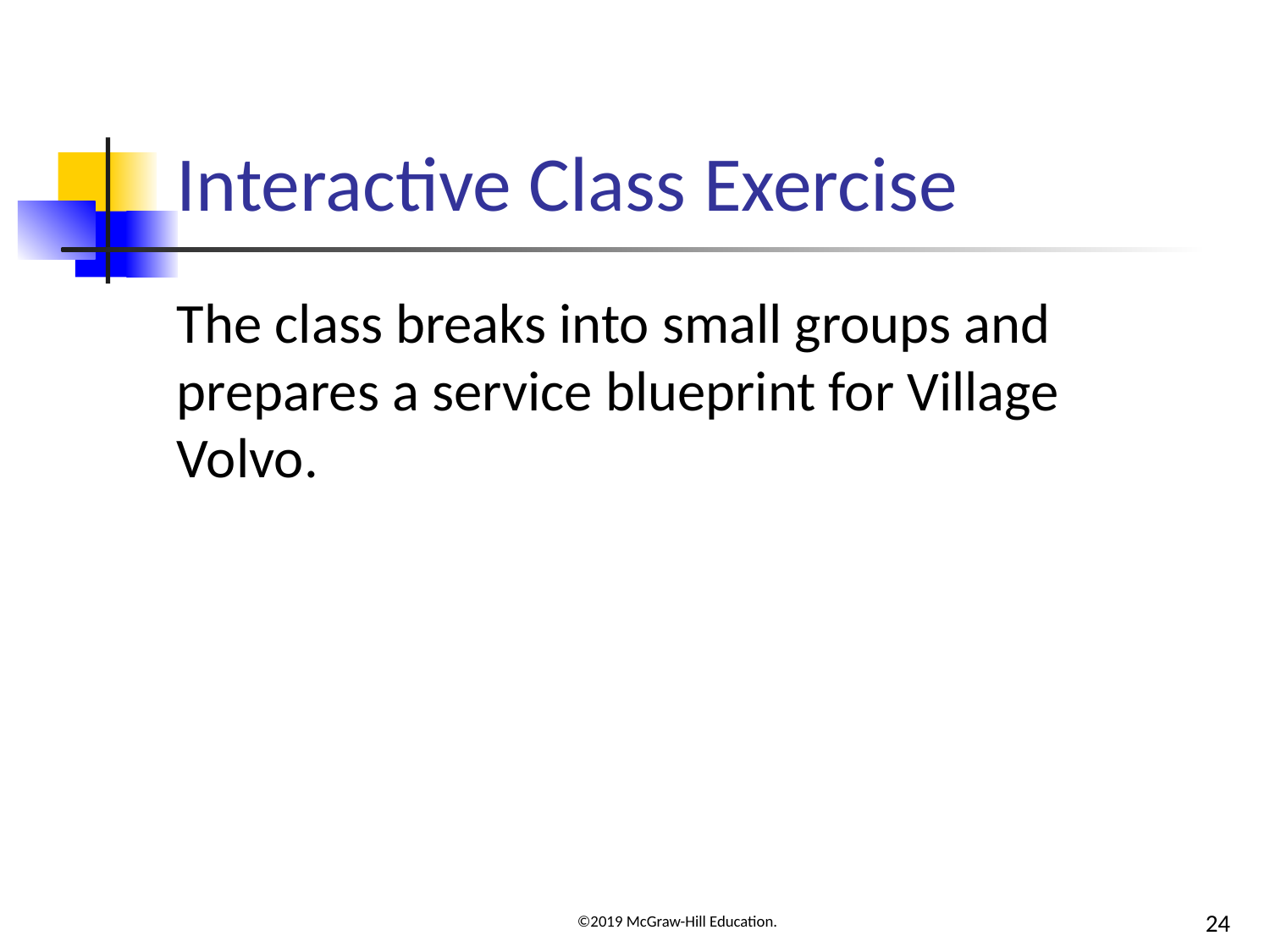

# Interactive Class Exercise
The class breaks into small groups and prepares a service blueprint for Village Volvo.